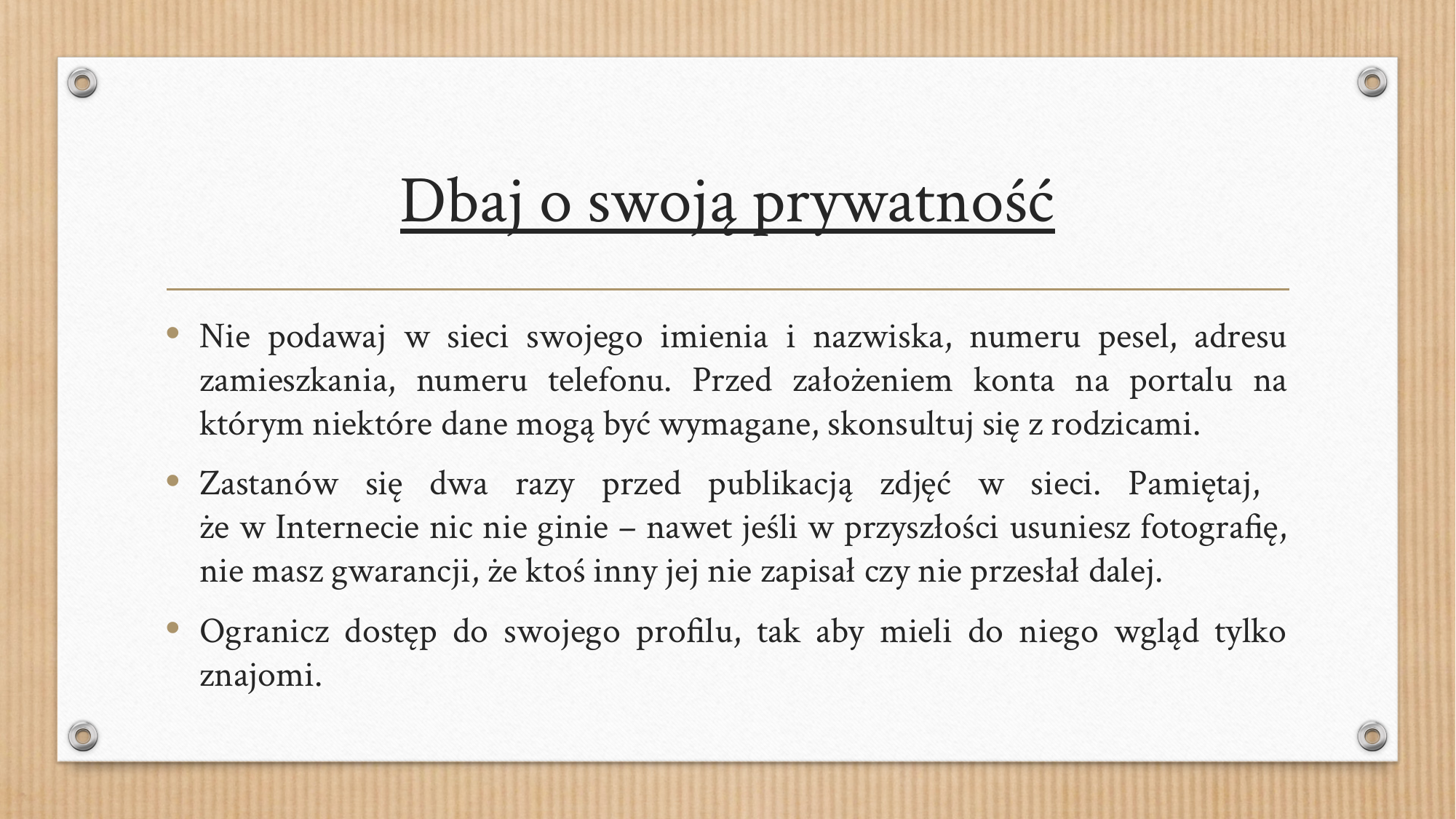

# Dbaj o swoją prywatność
Nie podawaj w sieci swojego imienia i nazwiska, numeru pesel, adresu zamieszkania, numeru telefonu. Przed założeniem konta na portalu na którym niektóre dane mogą być wymagane, skonsultuj się z rodzicami.
Zastanów się dwa razy przed publikacją zdjęć w sieci. Pamiętaj,
że w Internecie nic nie ginie – nawet jeśli w przyszłości usuniesz fotografię, nie masz gwarancji, że ktoś inny jej nie zapisał czy nie przesłał dalej.
Ogranicz dostęp do swojego profilu, tak aby mieli do niego wgląd tylko znajomi.